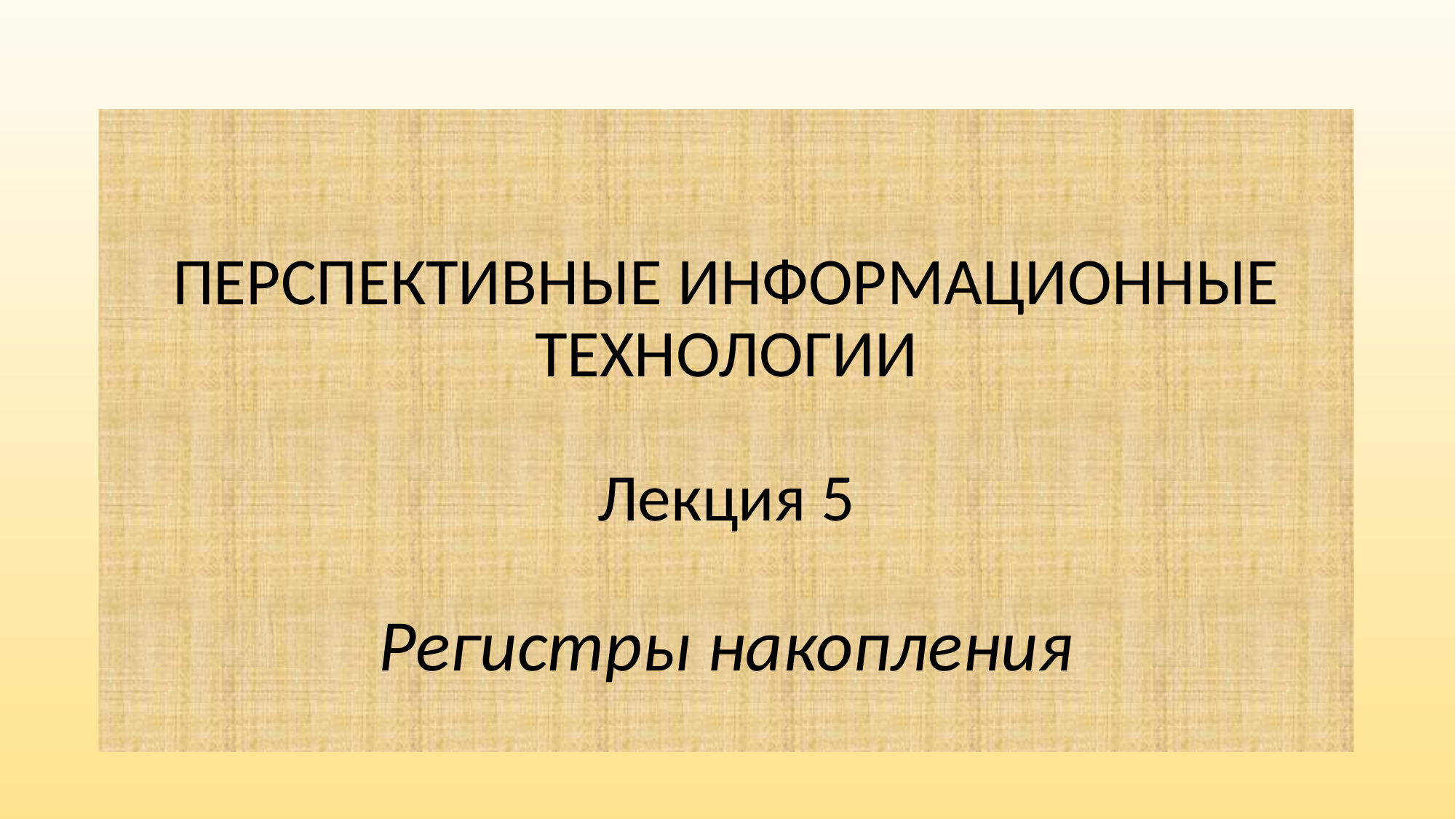

# ПЕРСПЕКТИВНЫЕ ИНФОРМАЦИОННЫЕ ТЕХНОЛОГИИ Лекция 5 Регистры накопления